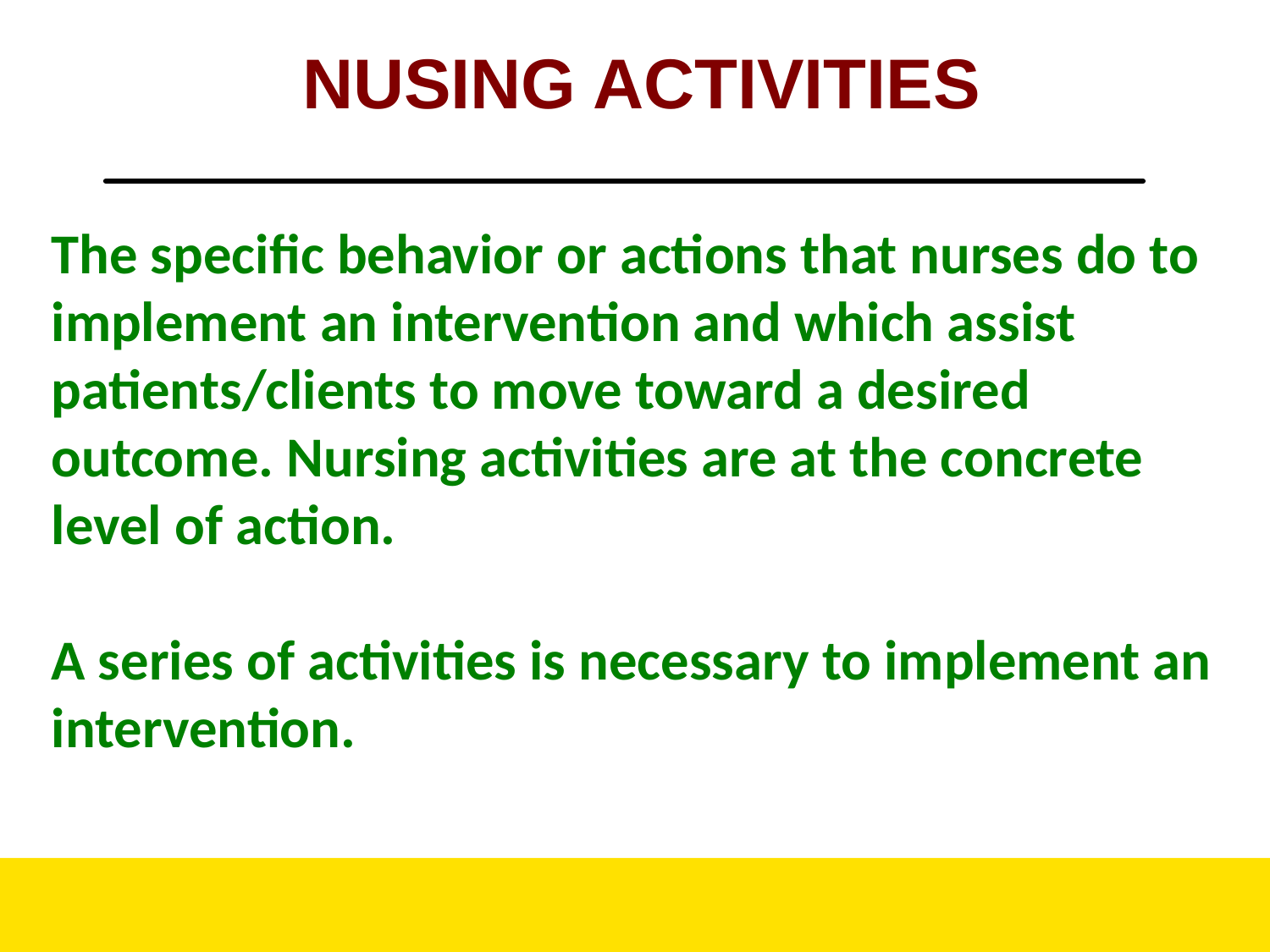

NUSING ACTIVITIES
The specific behavior or actions that nurses do to implement an intervention and which assist patients/clients to move toward a desired outcome. Nursing activities are at the concrete level of action.

A series of activities is necessary to implement an intervention.